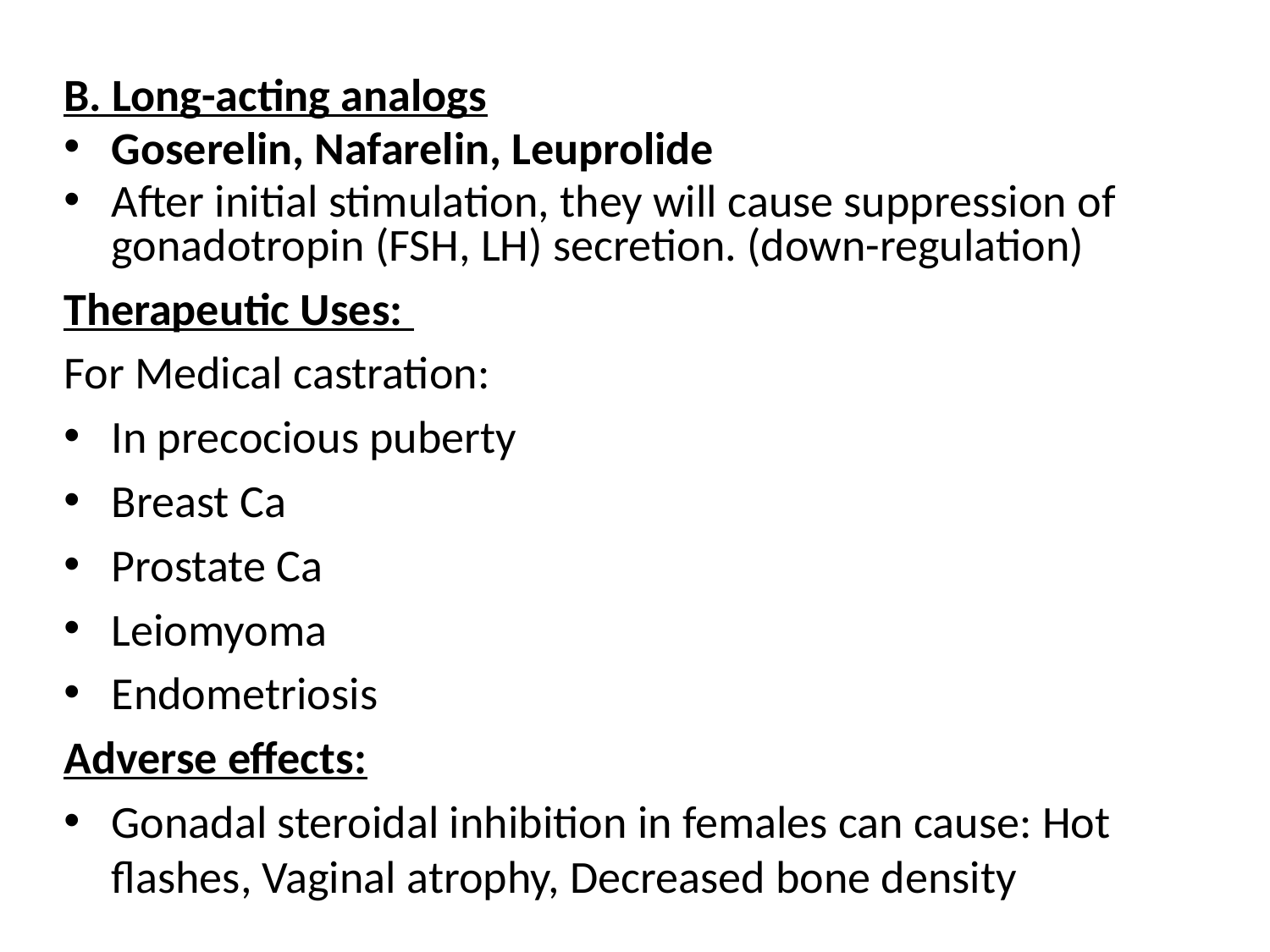

B. Long-acting analogs
Goserelin, Nafarelin, Leuprolide
After initial stimulation, they will cause suppression of gonadotropin (FSH, LH) secretion. (down-regulation)
Therapeutic Uses:
For Medical castration:
In precocious puberty
Breast Ca
Prostate Ca
Leiomyoma
Endometriosis
Adverse effects:
Gonadal steroidal inhibition in females can cause: Hot flashes, Vaginal atrophy, Decreased bone density